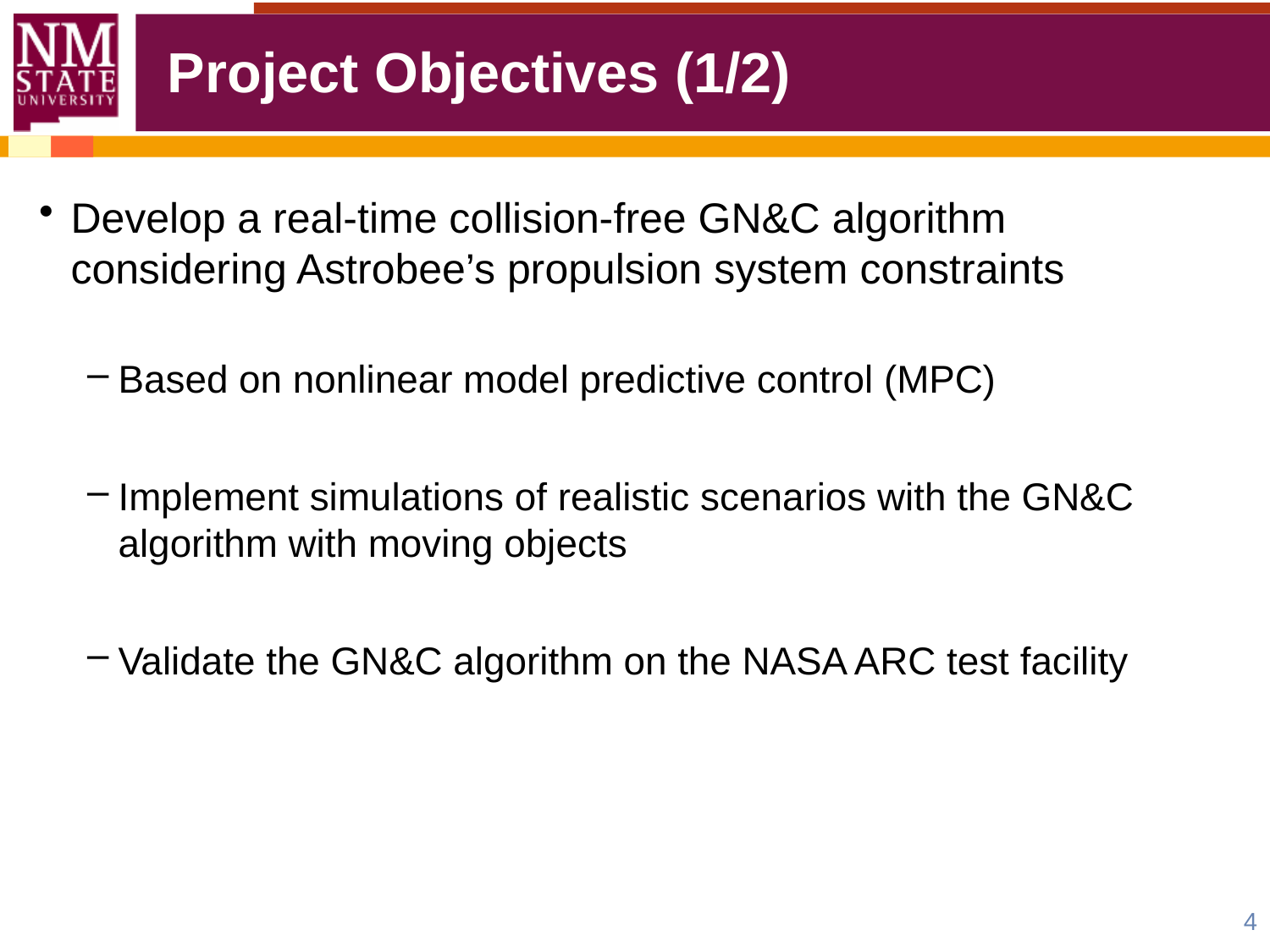

# Project Objectives (1/2)
Develop a real-time collision-free GN&C algorithm considering Astrobee’s propulsion system constraints

Based on nonlinear model predictive control (MPC)

Implement simulations of realistic scenarios with the GN&C algorithm with moving objects

Validate the GN&C algorithm on the NASA ARC test facility

4